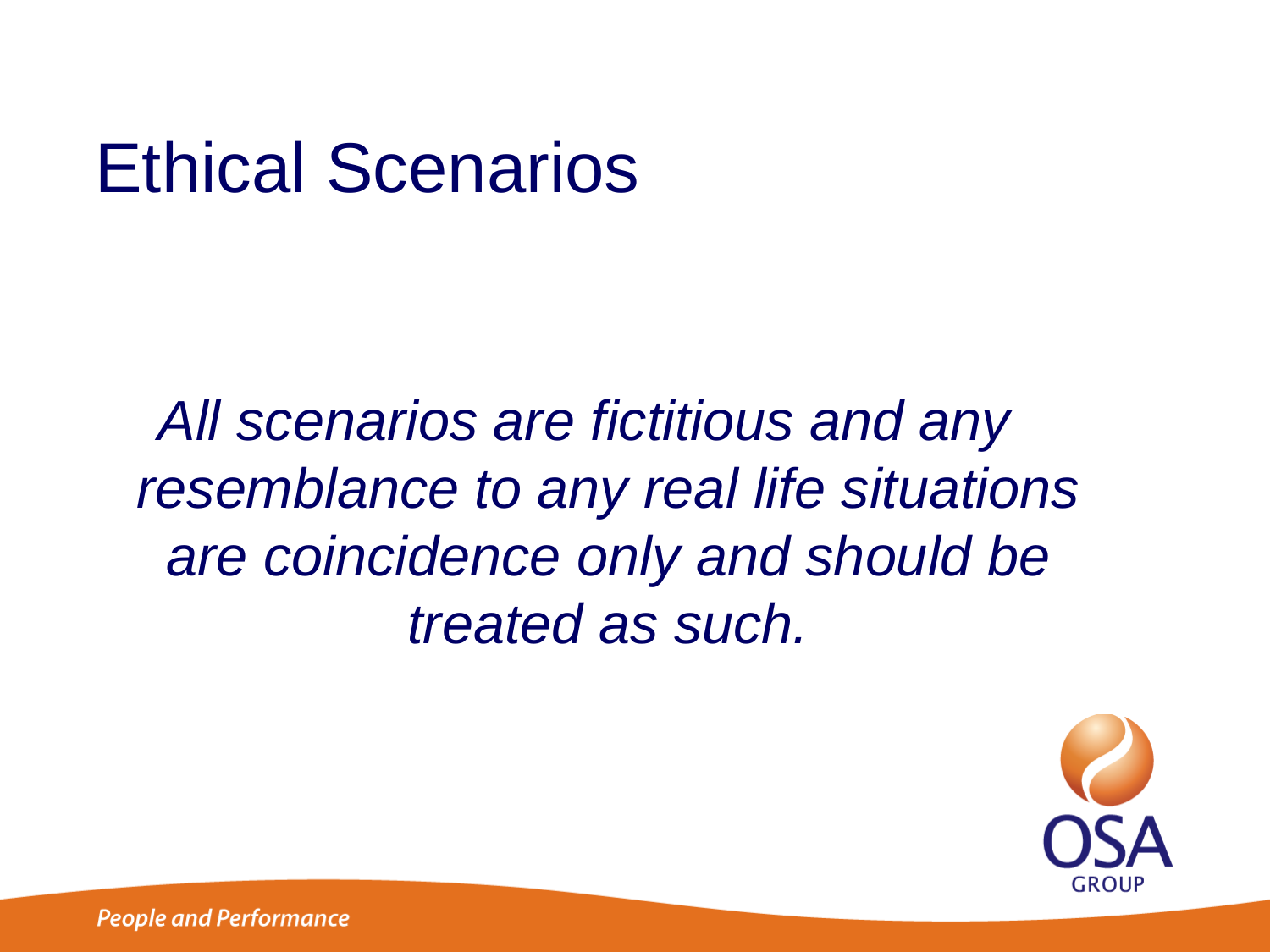

Ethical Scenarios

All scenarios are fictitious and any resemblance to any real life situations are coincidence only and should be treated as such.